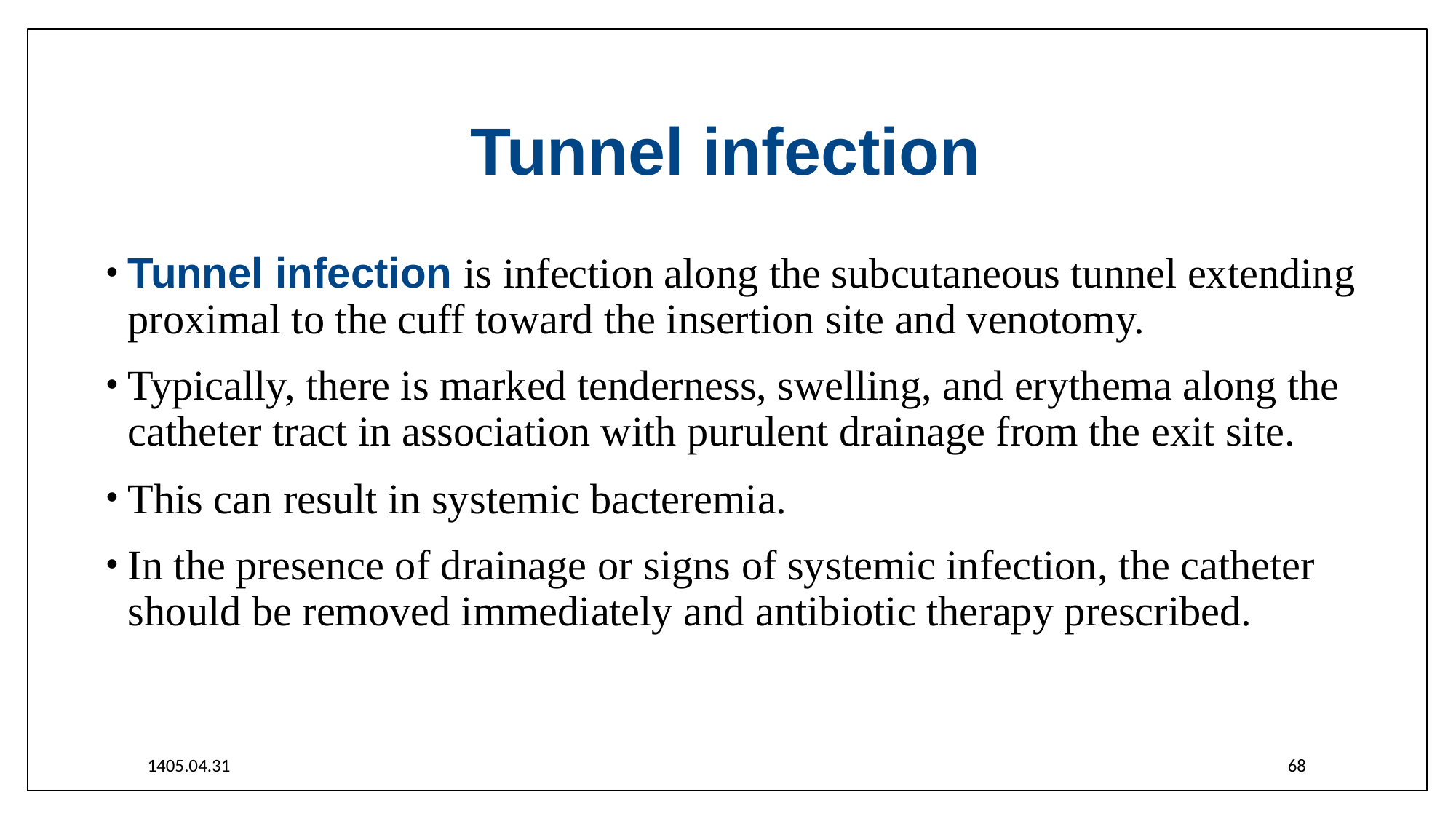

# Tunnel infection
Tunnel infection is infection along the subcutaneous tunnel extending proximal to the cuff toward the insertion site and venotomy.
Typically, there is marked tenderness, swelling, and erythema along the catheter tract in association with purulent drainage from the exit site.
This can result in systemic bacteremia.
In the presence of drainage or signs of systemic infection, the catheter should be removed immediately and antibiotic therapy prescribed.
1405.04.31
68